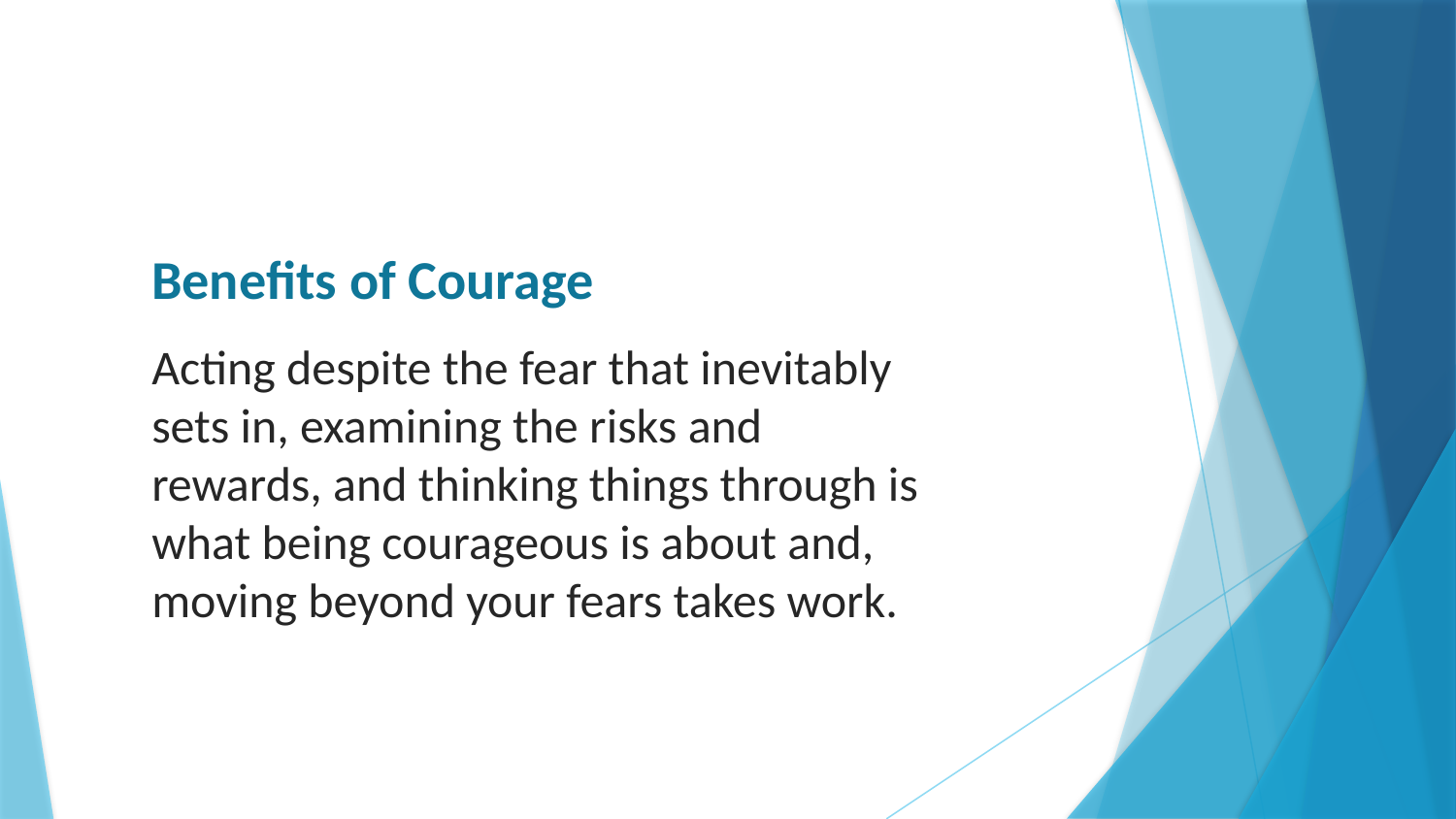

# Benefits of Courage
Acting despite the fear that inevitably sets in, examining the risks and rewards, and thinking things through is what being courageous is about and, moving beyond your fears takes work.